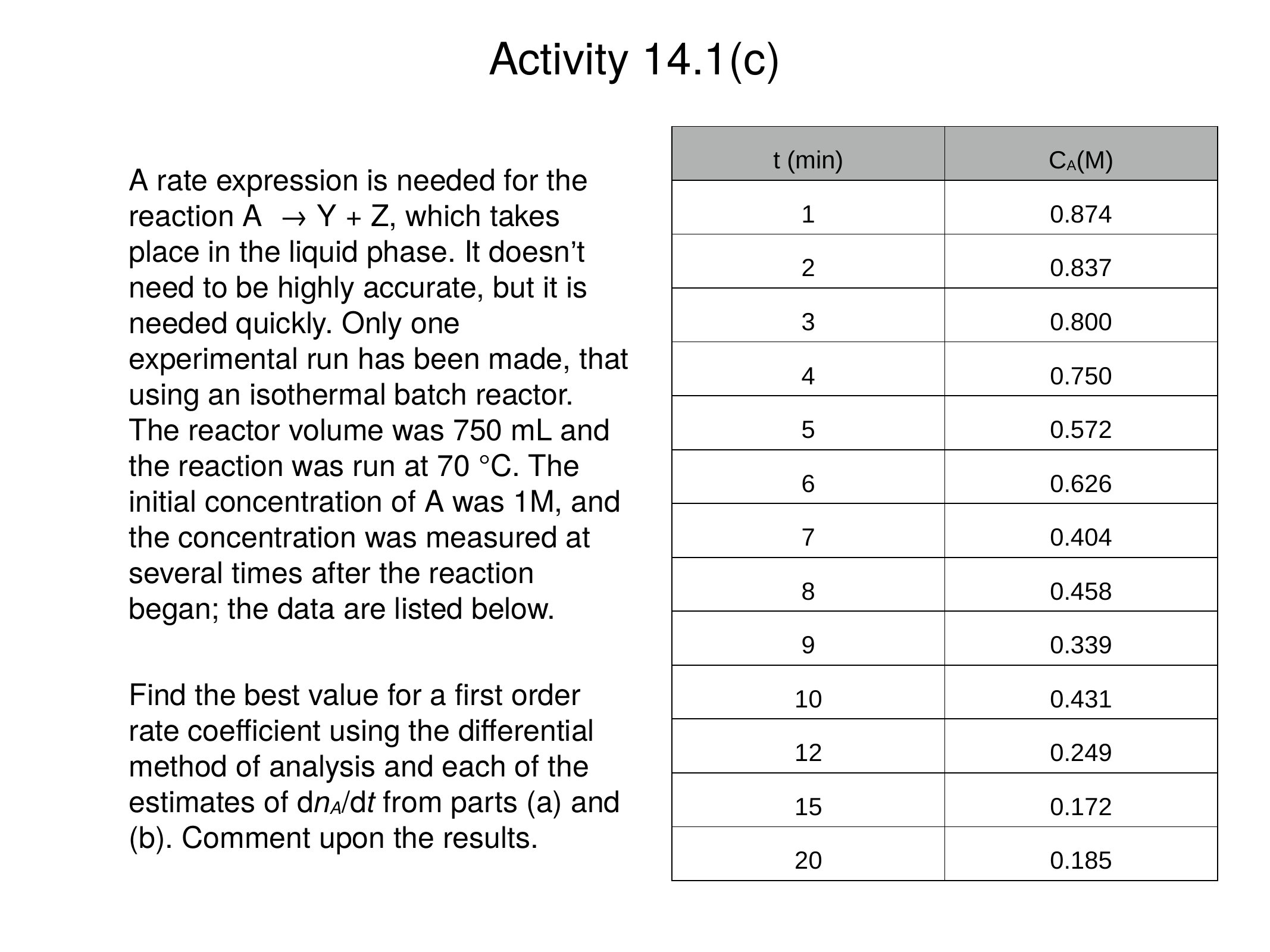

# Activity 14.1(c)
| t (min) | CA(M) |
| --- | --- |
| 1 | 0.874 |
| 2 | 0.837 |
| 3 | 0.800 |
| 4 | 0.750 |
| 5 | 0.572 |
| 6 | 0.626 |
| 7 | 0.404 |
| 8 | 0.458 |
| 9 | 0.339 |
| 10 | 0.431 |
| 12 | 0.249 |
| 15 | 0.172 |
| 20 | 0.185 |
A rate expression is needed for the reaction A  → Y + Z, which takes place in the liquid phase. It doesn’t need to be highly accurate, but it is needed quickly. Only one experimental run has been made, that using an isothermal batch reactor. The reactor volume was 750 mL and the reaction was run at 70 °C. The initial concentration of A was 1M, and the concentration was measured at several times after the reaction began; the data are listed below.

Find the best value for a first order rate coefficient using the differential method of analysis and each of the estimates of dnA/dt from parts (a) and (b). Comment upon the results.